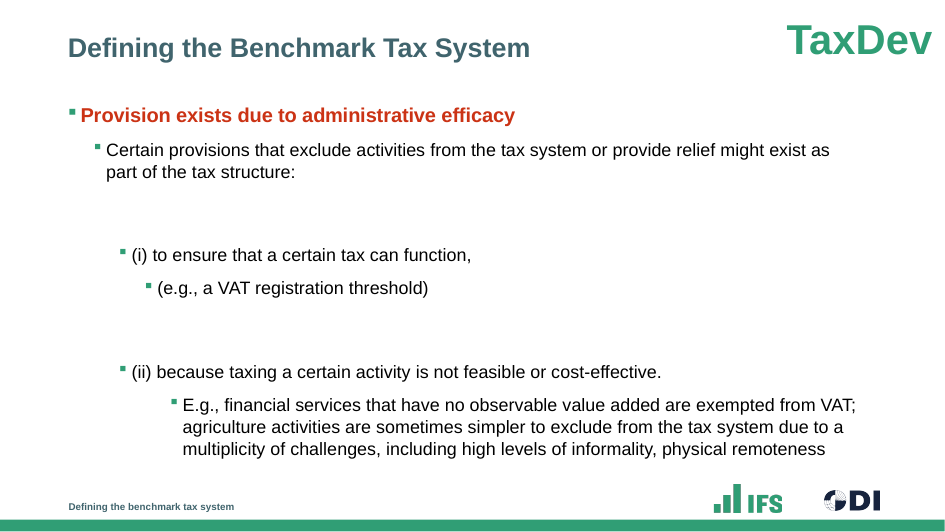

# Defining the Benchmark Tax System
Provision exists due to administrative efficacy
Certain provisions that exclude activities from the tax system or provide relief might exist as part of the tax structure:

(i) to ensure that a certain tax can function,
(e.g., a VAT registration threshold)

(ii) because taxing a certain activity is not feasible or cost-effective.
E.g., financial services that have no observable value added are exempted from VAT; agriculture activities are sometimes simpler to exclude from the tax system due to a multiplicity of challenges, including high levels of informality, physical remoteness
Defining the benchmark tax system